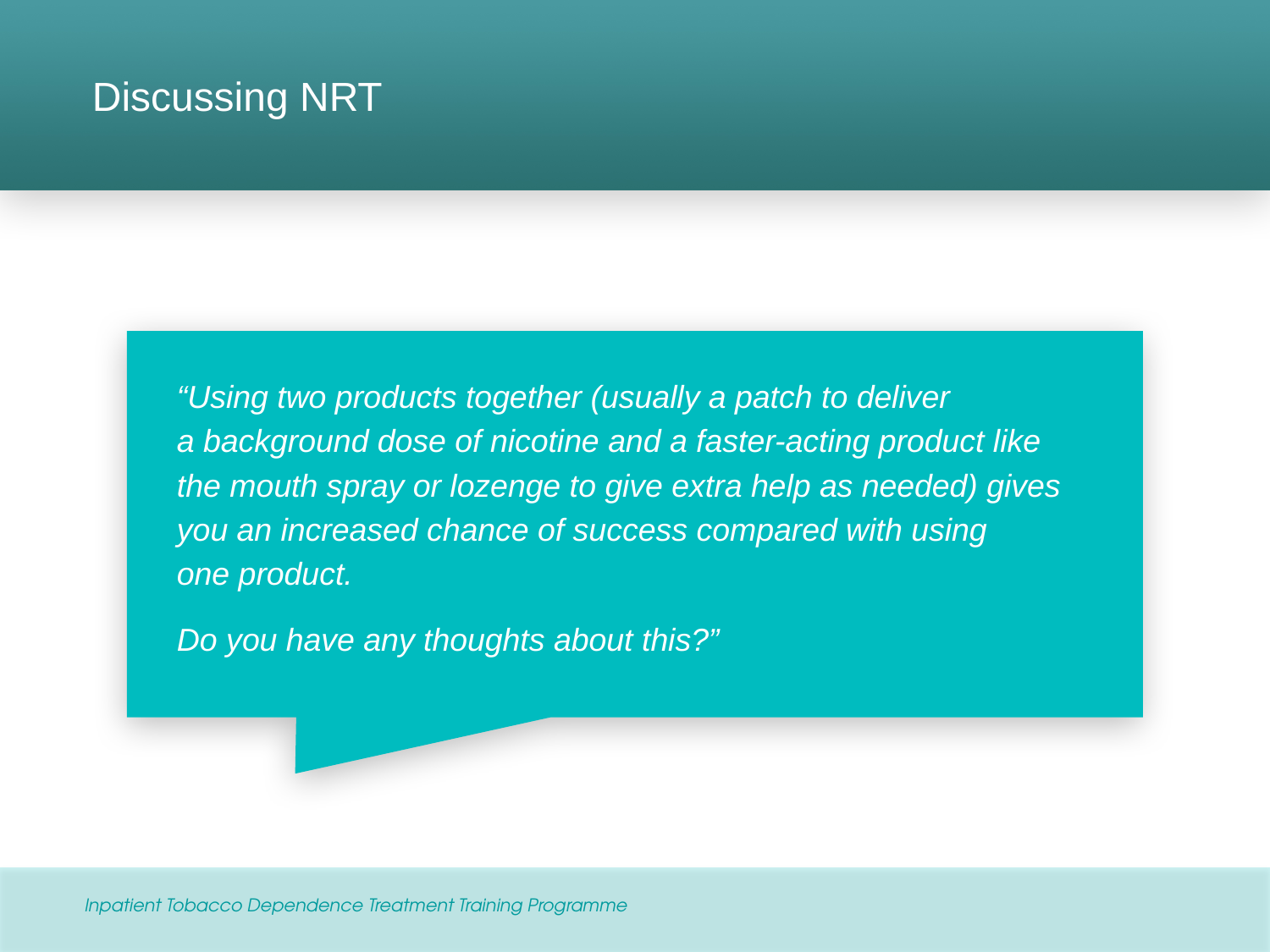

# Discussing NRT
“Using two products together (usually a patch to deliver a background dose of nicotine and a faster-acting product like the mouth spray or lozenge to give extra help as needed) gives you an increased chance of success compared with using one product.
Do you have any thoughts about this?”
Inpatient Tobacco Dependence Treatment Training Programme